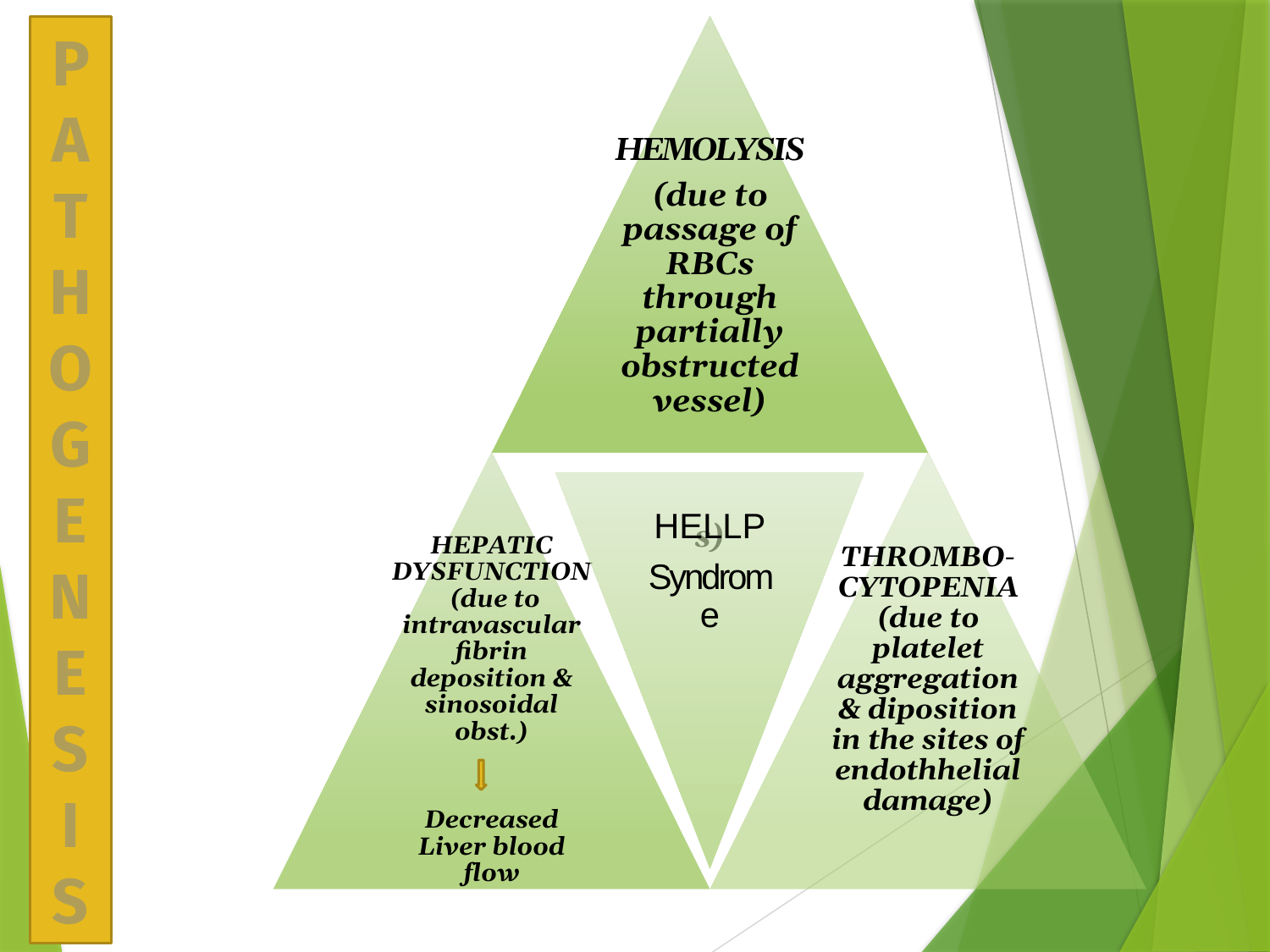

P
A
T
H
O
G
E
N
E
S
I
S
HEMOLYSIS
(due to passage of RBCs through partially obstructed vessel)

s)
Hepatic dysfunction  (due to intravascular fibrin deposition & sinosoidal obst.)
                                             Decreased Liver blood flow

HELLP
Syndrome
Thrombo-cytopenia (due to platelet aggregation & diposition in the sites of endothhelial damage)